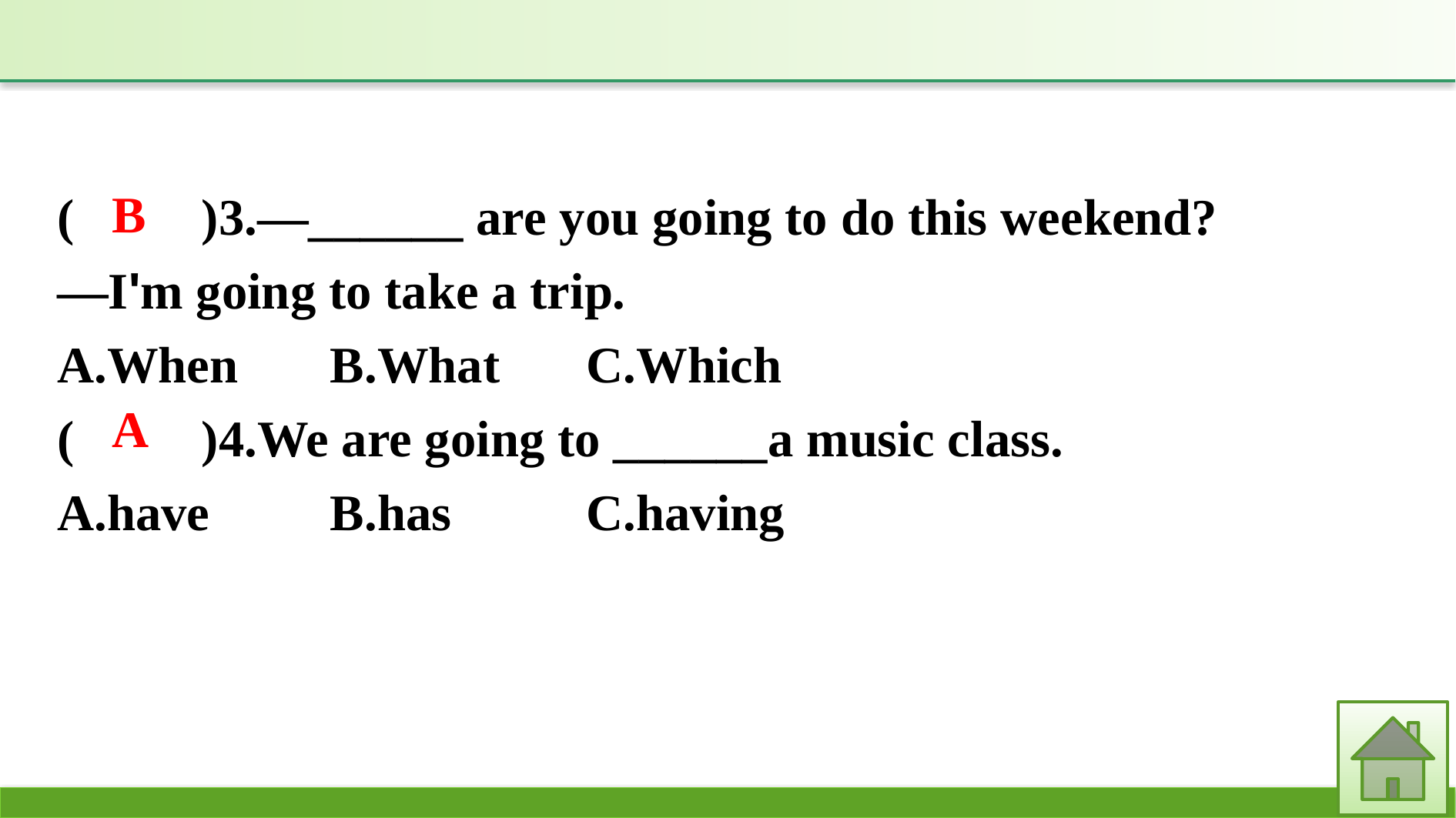

(　　)3.—______ are you going to do this weekend?
—I'm going to take a trip.
A.When	B.What	C.Which
(　　)4.We are going to ______a music class.
A.have	B.has		C.having
B
A